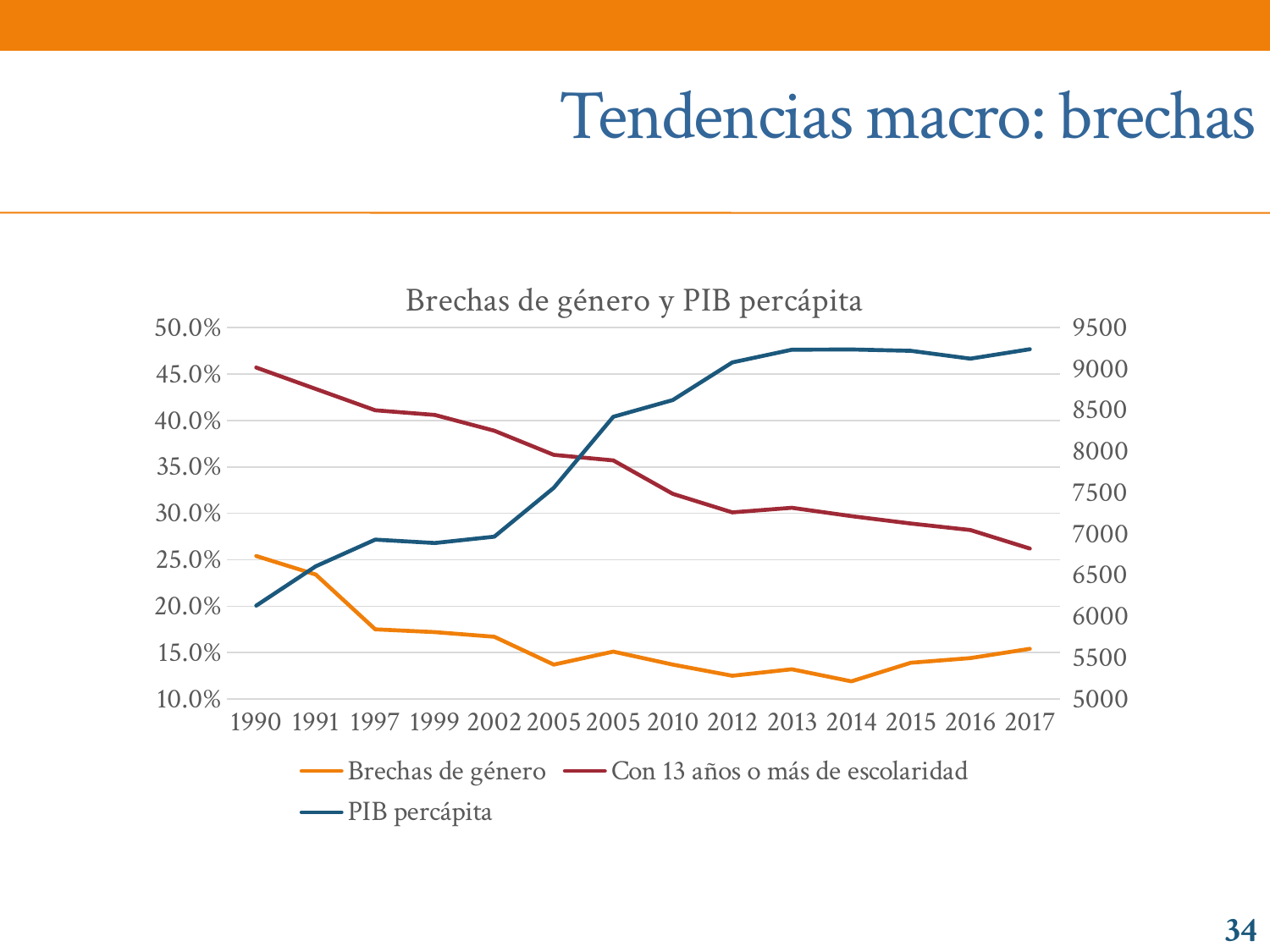

# Tendencias macro: brechas

### Chart: Brechas de género y PIB percápita

| Category | Brechas de género | Con 13 años o más de escolaridad | PIB percápita |
|---|---|---|---|
| 1990 | 0.25400000000000006 | 0.457 | 6131.12905733078 |
| 1991 | 0.23400000000000007 | 0.434 | 6607.20613760314 |
| 1997 | 0.175 | 0.41100000000000003 | 6931.3097208739 |
| 1999 | 0.17200000000000004 | 0.406 | 6889.56922353647 |
| 2002 | 0.16700000000000004 | 0.389 | 6967.41529945446 |
| 2005 | 0.13700000000000004 | 0.363 | 7559.50450539363 |
| 2005 | 0.15099999999999994 | 0.35700000000000004 | 8420.09273267178 |
| 2010 | 0.13700000000000004 | 0.32099999999999995 | 8622.70280598431 |
| 2012 | 0.125 | 0.30099999999999993 | 9078.59518060926 |
| 2013 | 0.13200000000000003 | 0.30599999999999994 | 9232.34065723731 |
| 2014 | 0.11900000000000005 | 0.29700000000000004 | 9235.62947162788 |
| 2015 | 0.13900000000000004 | 0.28900000000000003 | 9219.371336722641 |
| 2016 | 0.14400000000000004 | 0.28200000000000003 | 9124.138579019216 |
| 2017 | 0.15400000000000005 | 0.262 | 9238.95044602898 |
34